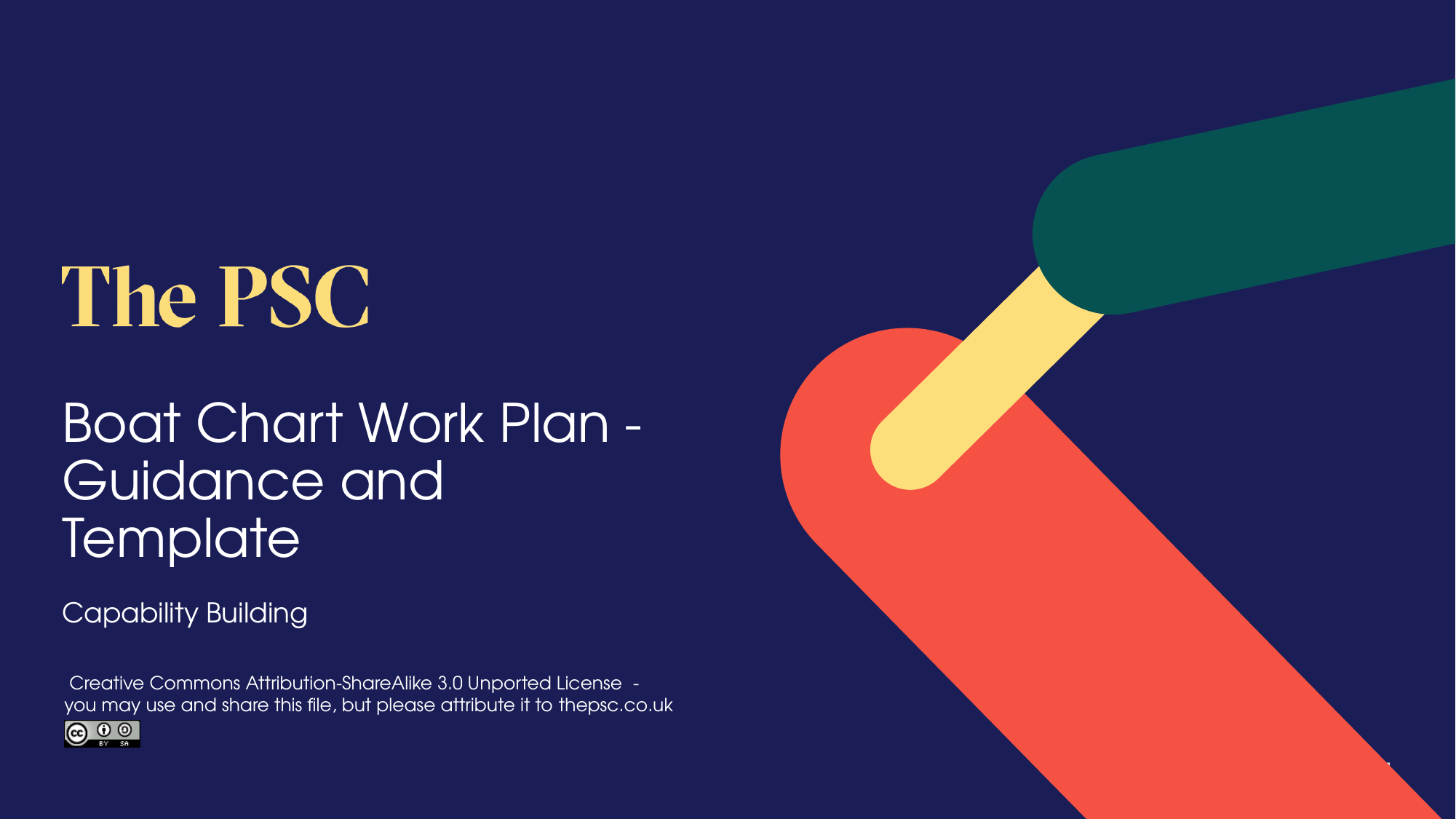

# Boat Chart Work Plan - Guidance and Template
Capability Building
1